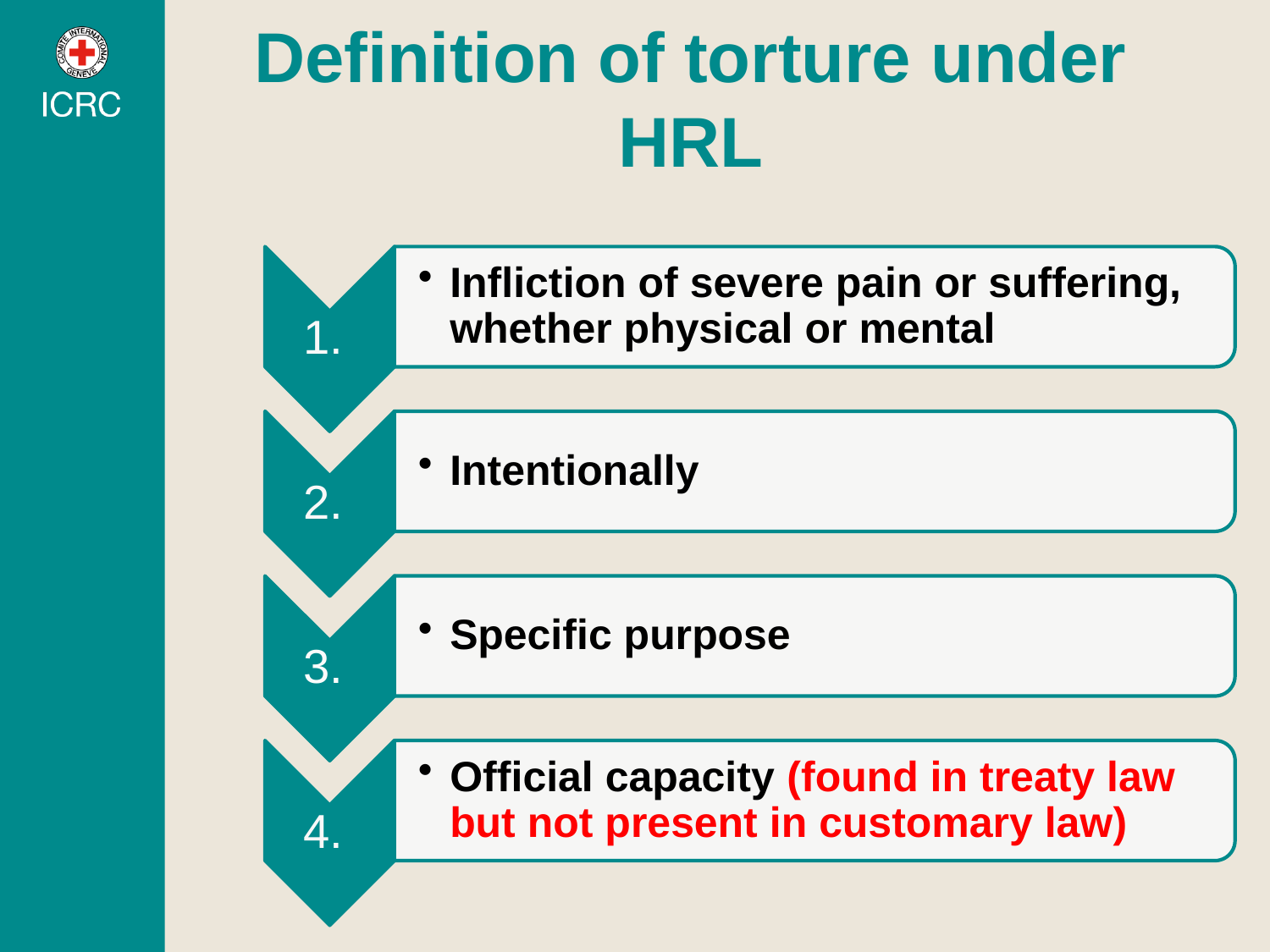

# Definition of torture under HRL
1.
Infliction of severe pain or suffering, whether physical or mental
2.
Intentionally
3.
Specific purpose
4.
Official capacity (found in treaty law but not present in customary law)